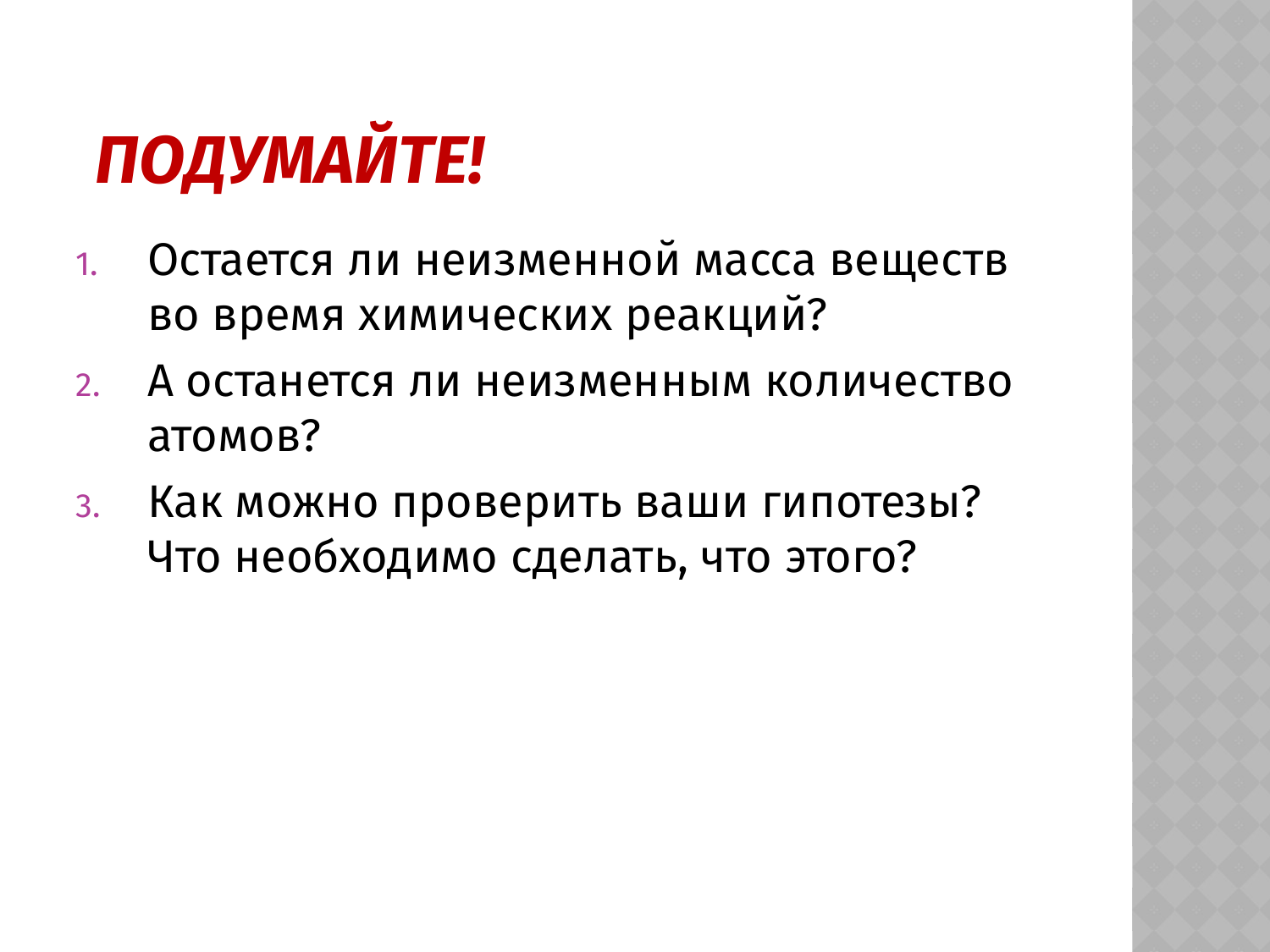

# Подумайте!
Остается ли неизменной масса веществ во время химических реакций?
А останется ли неизменным количество атомов?
Как можно проверить ваши гипотезы? Что необходимо сделать, что этого?